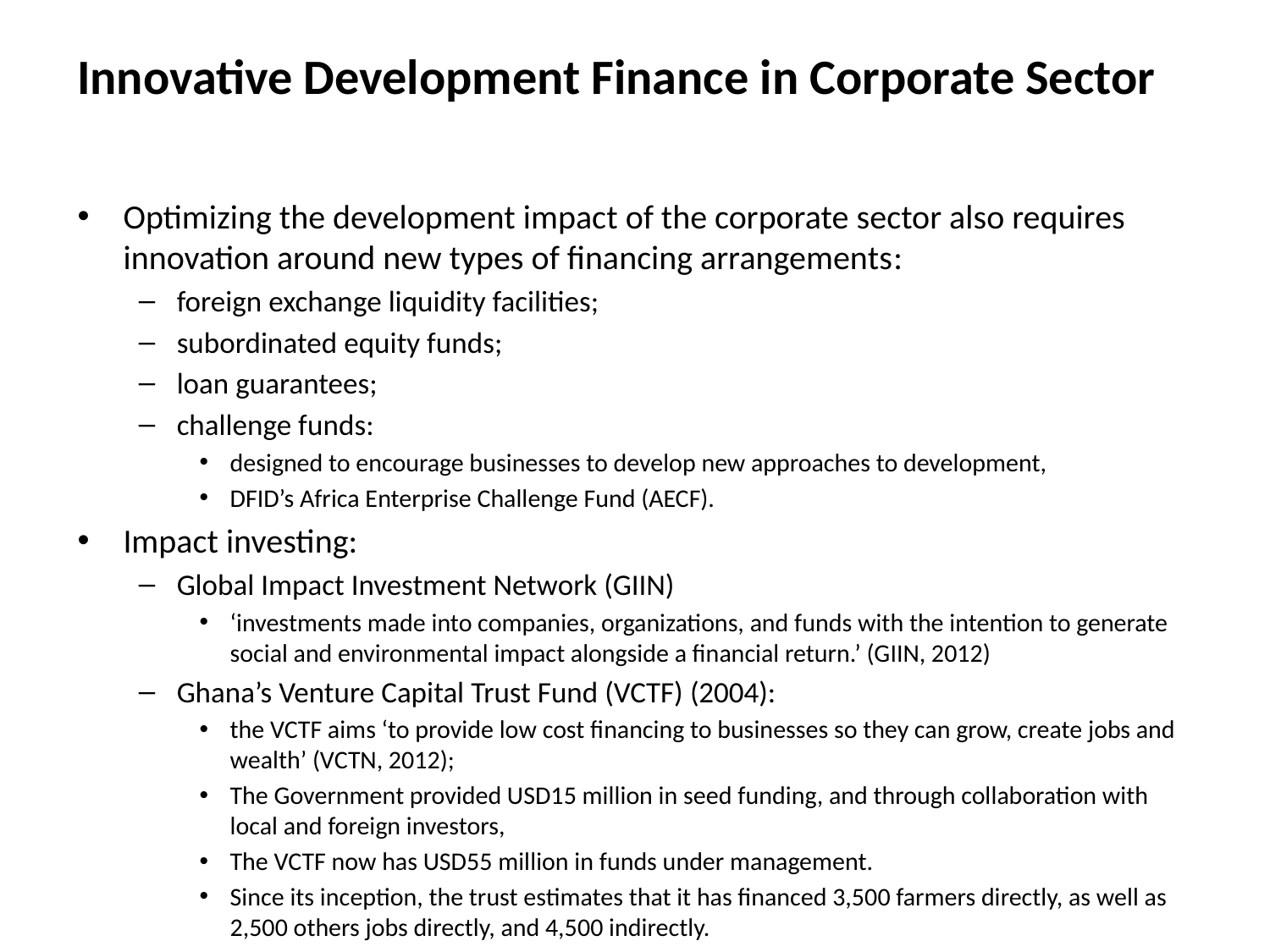

# Innovative Development Finance in Corporate Sector
Optimizing the development impact of the corporate sector also requires innovation around new types of financing arrangements:
foreign exchange liquidity facilities;
subordinated equity funds;
loan guarantees;
challenge funds:
designed to encourage businesses to develop new approaches to development,
DFID’s Africa Enterprise Challenge Fund (AECF).
Impact investing:
Global Impact Investment Network (GIIN)
‘investments made into companies, organizations, and funds with the intention to generate social and environmental impact alongside a financial return.’ (GIIN, 2012)
Ghana’s Venture Capital Trust Fund (VCTF) (2004):
the VCTF aims ‘to provide low cost financing to businesses so they can grow, create jobs and wealth’ (VCTN, 2012);
The Government provided USD15 million in seed funding, and through collaboration with local and foreign investors,
The VCTF now has USD55 million in funds under management.
Since its inception, the trust estimates that it has financed 3,500 farmers directly, as well as 2,500 others jobs directly, and 4,500 indirectly.